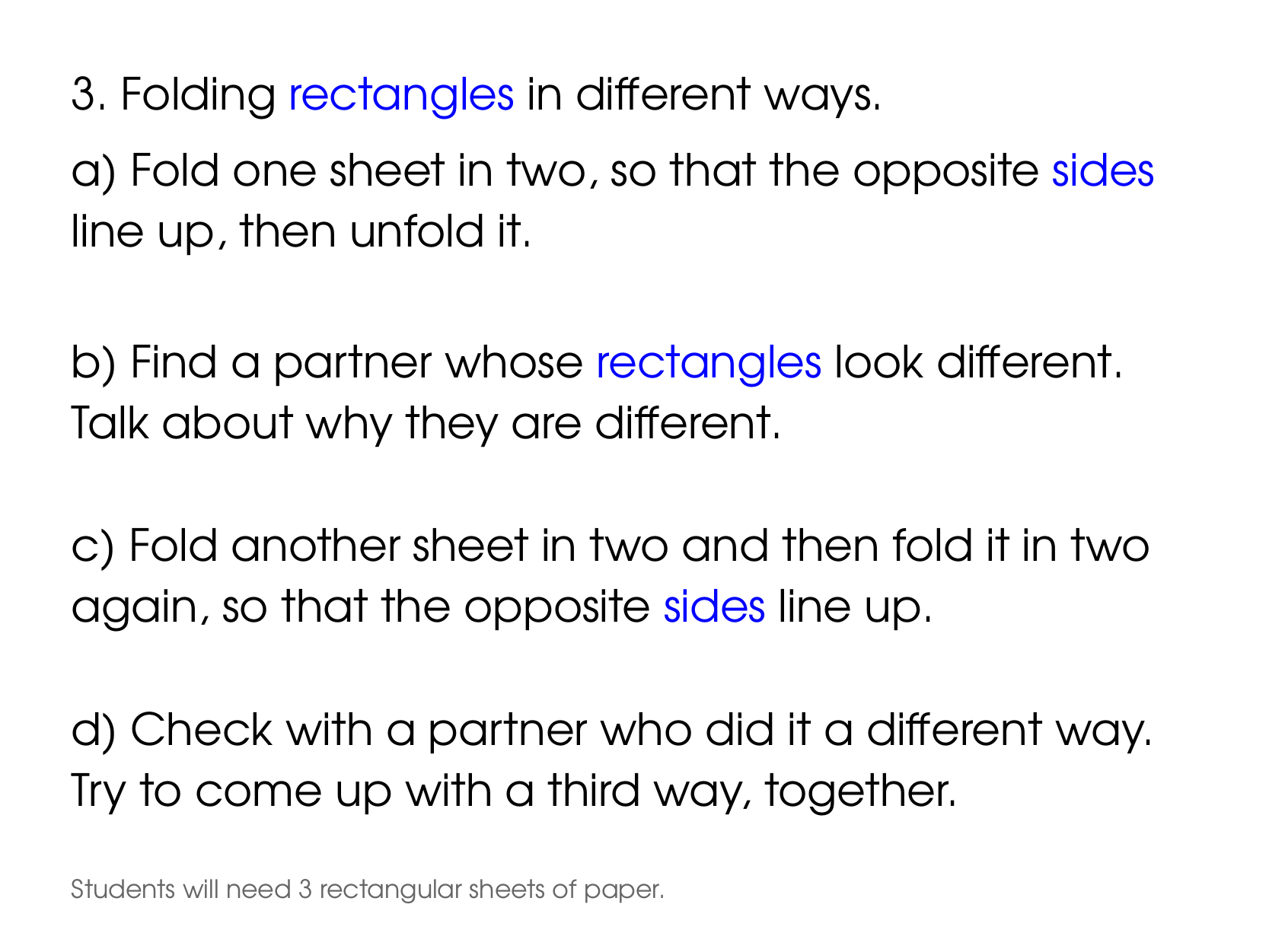

3. Folding rectangles in different ways.
a) Fold one sheet in two, so that the opposite sides
line up, then unfold it.
b) Find a partner whose rectangles look different. Talk about why they are different.
c) Fold another sheet in two and then fold it in two again, so that the opposite sides line up.
d) Check with a partner who did it a different way. Try to come up with a third way, together.
Students will need 3 rectangular sheets of paper.